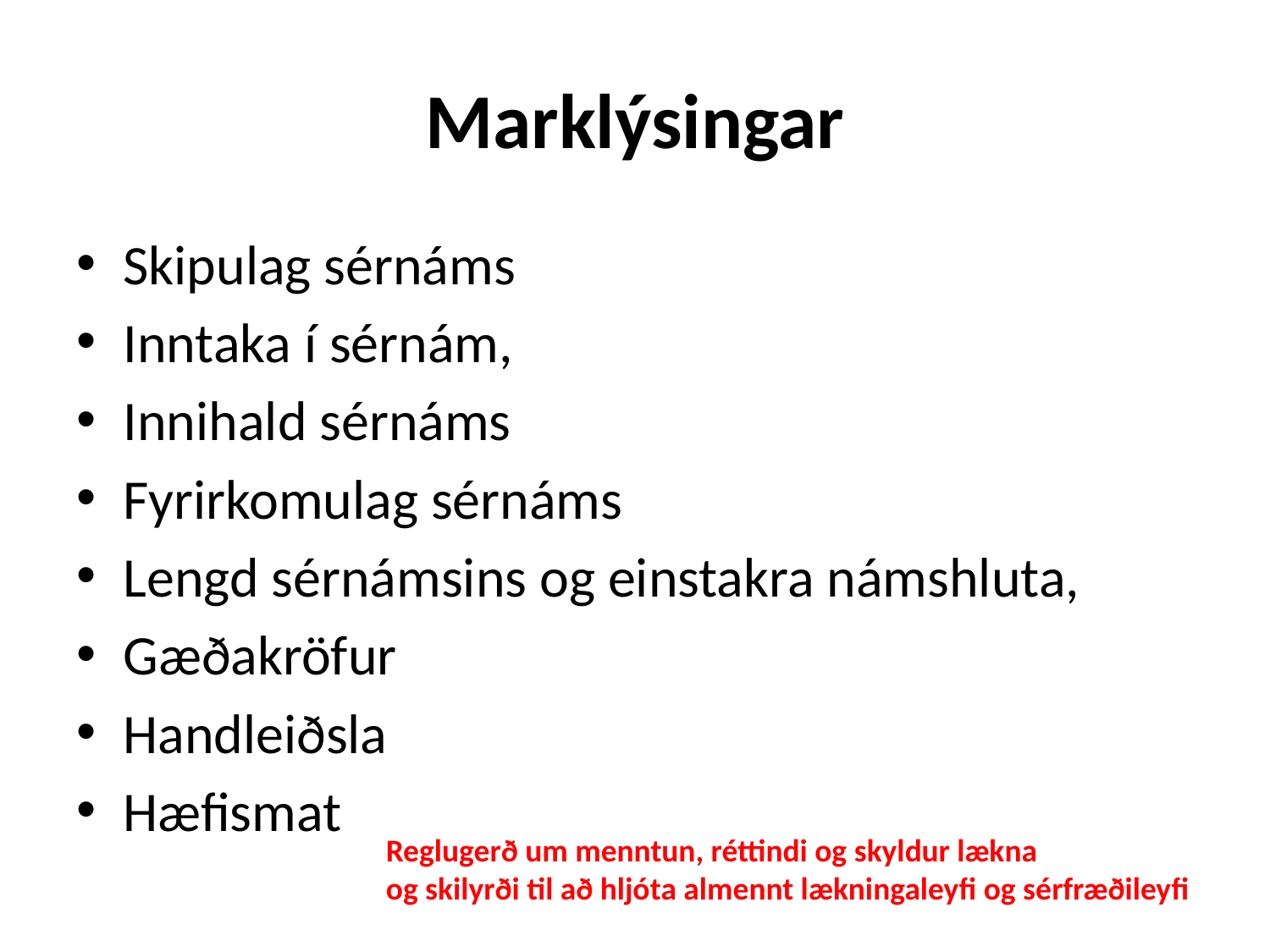

# Marklýsingar
Skipulag sérnáms
Inntaka í sérnám,
Innihald sérnáms
Fyrirkomulag sérnáms
Lengd sérnámsins og einstakra námshluta,
Gæðakröfur
Handleiðsla
Hæfismat
Reglugerð um menntun, réttindi og skyldur lækna
og skilyrði til að hljóta almennt lækningaleyfi og sérfræðileyfi